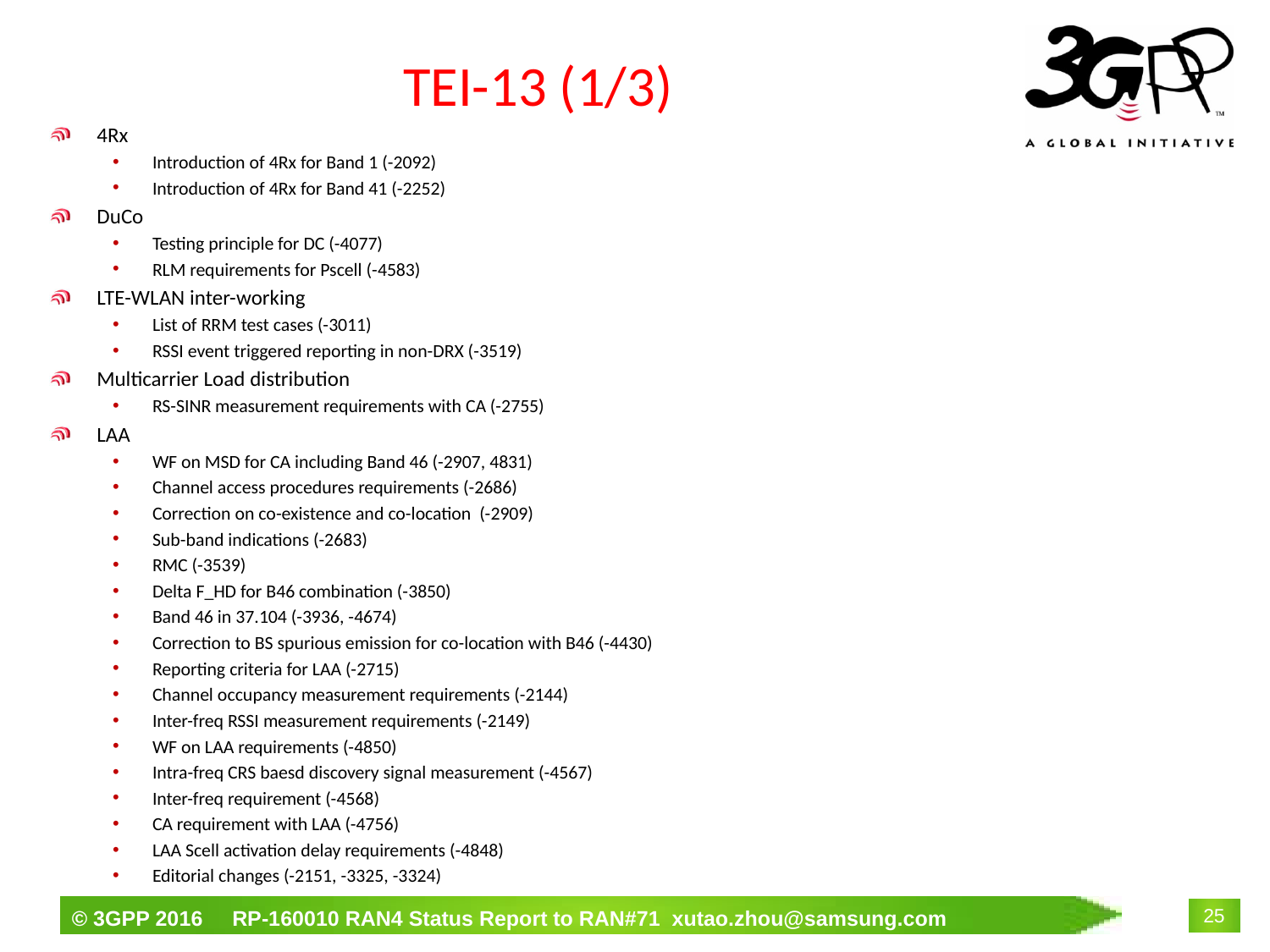

# TEI-13 (1/3)
4Rx
Introduction of 4Rx for Band 1 (-2092)
Introduction of 4Rx for Band 41 (-2252)
DuCo
Testing principle for DC (-4077)
RLM requirements for Pscell (-4583)
LTE-WLAN inter-working
List of RRM test cases (-3011)
RSSI event triggered reporting in non-DRX (-3519)
Multicarrier Load distribution
RS-SINR measurement requirements with CA (-2755)
LAA
WF on MSD for CA including Band 46 (-2907, 4831)
Channel access procedures requirements (-2686)
Correction on co-existence and co-location  (-2909)
Sub-band indications (-2683)
RMC (-3539)
Delta F_HD for B46 combination (-3850)
Band 46 in 37.104 (-3936, -4674)
Correction to BS spurious emission for co-location with B46 (-4430)
Reporting criteria for LAA (-2715)
Channel occupancy measurement requirements (-2144)
Inter-freq RSSI measurement requirements (-2149)
WF on LAA requirements (-4850)
Intra-freq CRS baesd discovery signal measurement (-4567)
Inter-freq requirement (-4568)
CA requirement with LAA (-4756)
LAA Scell activation delay requirements (-4848)
Editorial changes (-2151, -3325, -3324)